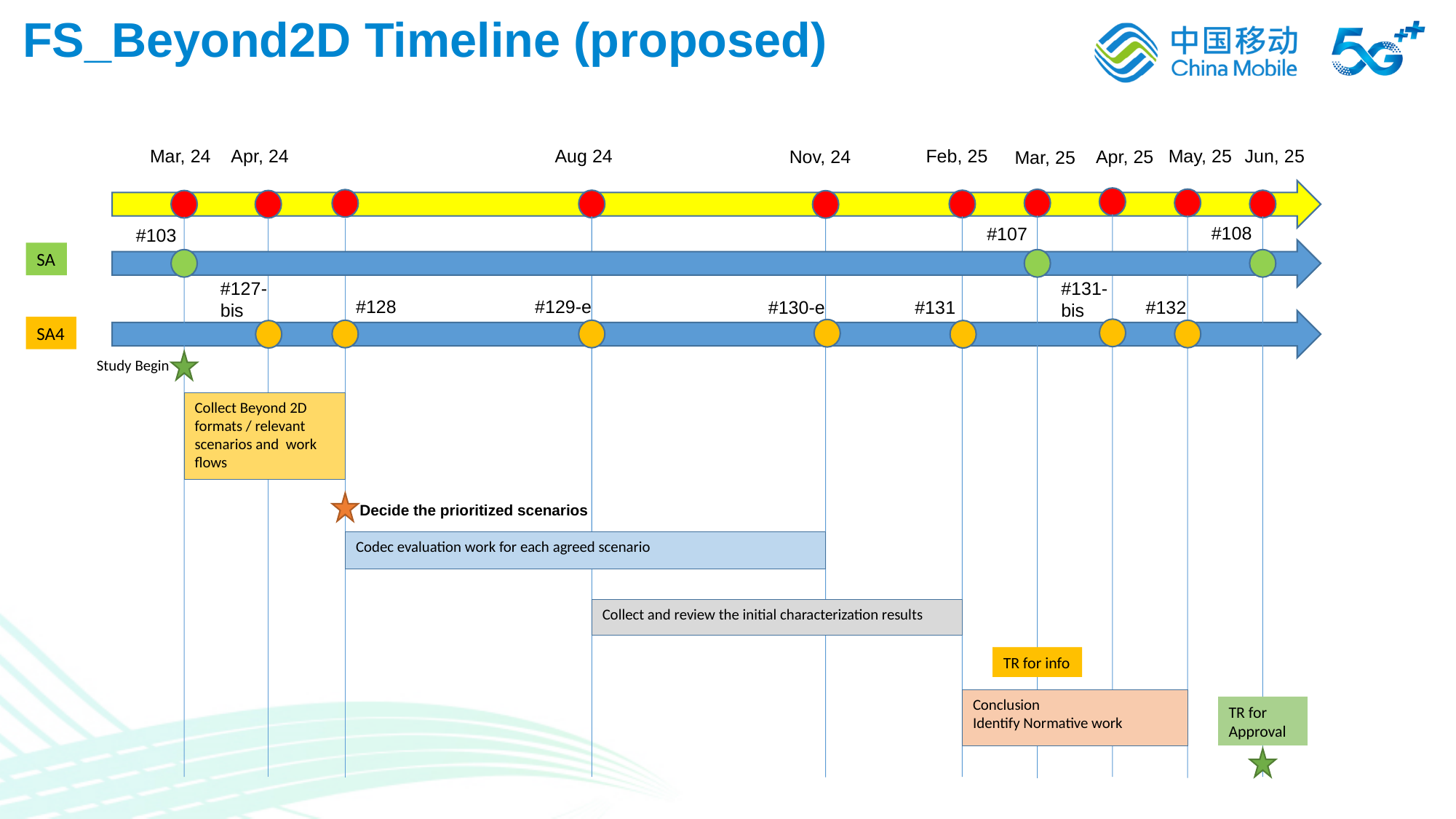

FS_Beyond2D Timeline (proposed)
May, 25
Jun, 25
Mar, 24
Apr, 24
Aug 24
Feb, 25
Nov, 24
Apr, 25
Mar, 25

#108
#107
#103

SA

#127-bis
#131-bis
#128
#129-e
#130-e
#131
#132

SA4

Collect Beyond 2D formats / relevant scenarios and  work flows

Decide the prioritized scenarios
Codec evaluation work for each agreed scenario
Collect and review the initial characterization results

TR for info
Conclusion
Identify Normative work
TR for Approval

Study Begin